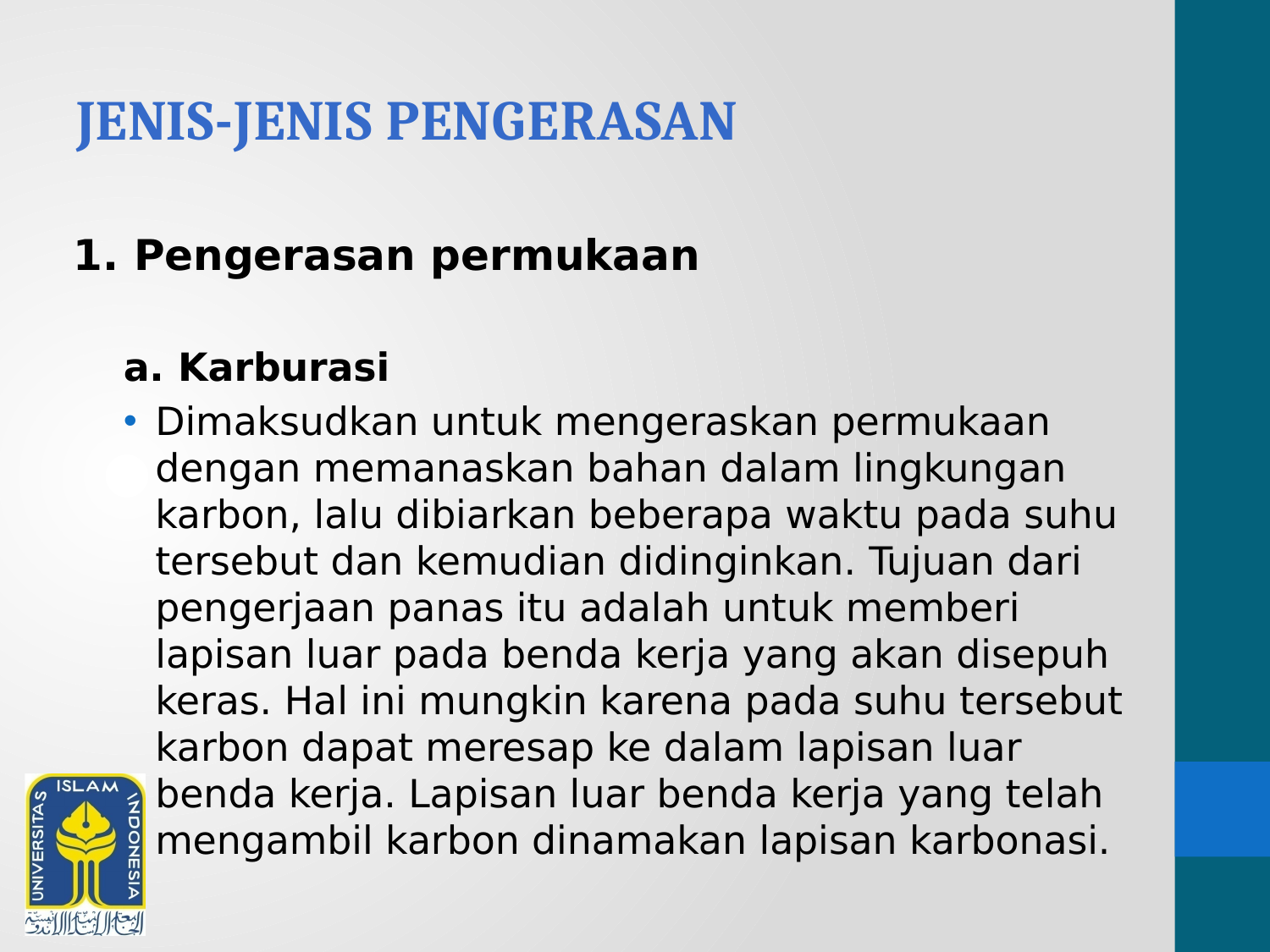

# Jenis-jenis pengerasan
1. Pengerasan permukaan
a. Karburasi
Dimaksudkan untuk mengeraskan permukaan dengan memanaskan bahan dalam lingkungan karbon, lalu dibiarkan beberapa waktu pada suhu tersebut dan kemudian didinginkan. Tujuan dari pengerjaan panas itu adalah untuk memberi lapisan luar pada benda kerja yang akan disepuh keras. Hal ini mungkin karena pada suhu tersebut karbon dapat meresap ke dalam lapisan luar benda kerja. Lapisan luar benda kerja yang telah mengambil karbon dinamakan lapisan karbonasi.